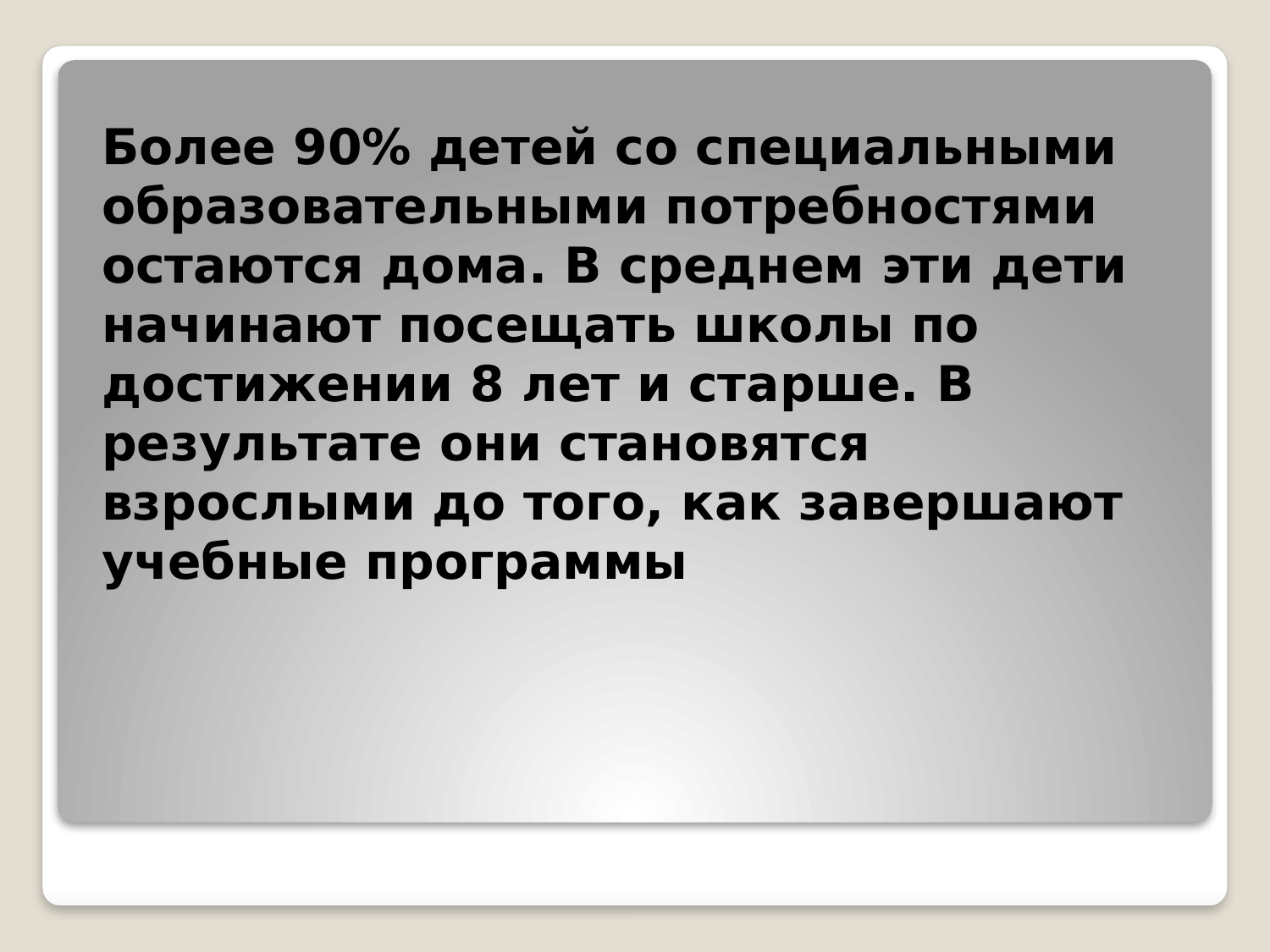

Более 90% детей со специальными образовательными потребностями остаются дома. В среднем эти дети начинают посещать школы по достижении 8 лет и старше. В результате они становятся взрослыми до того, как завершают учебные программы